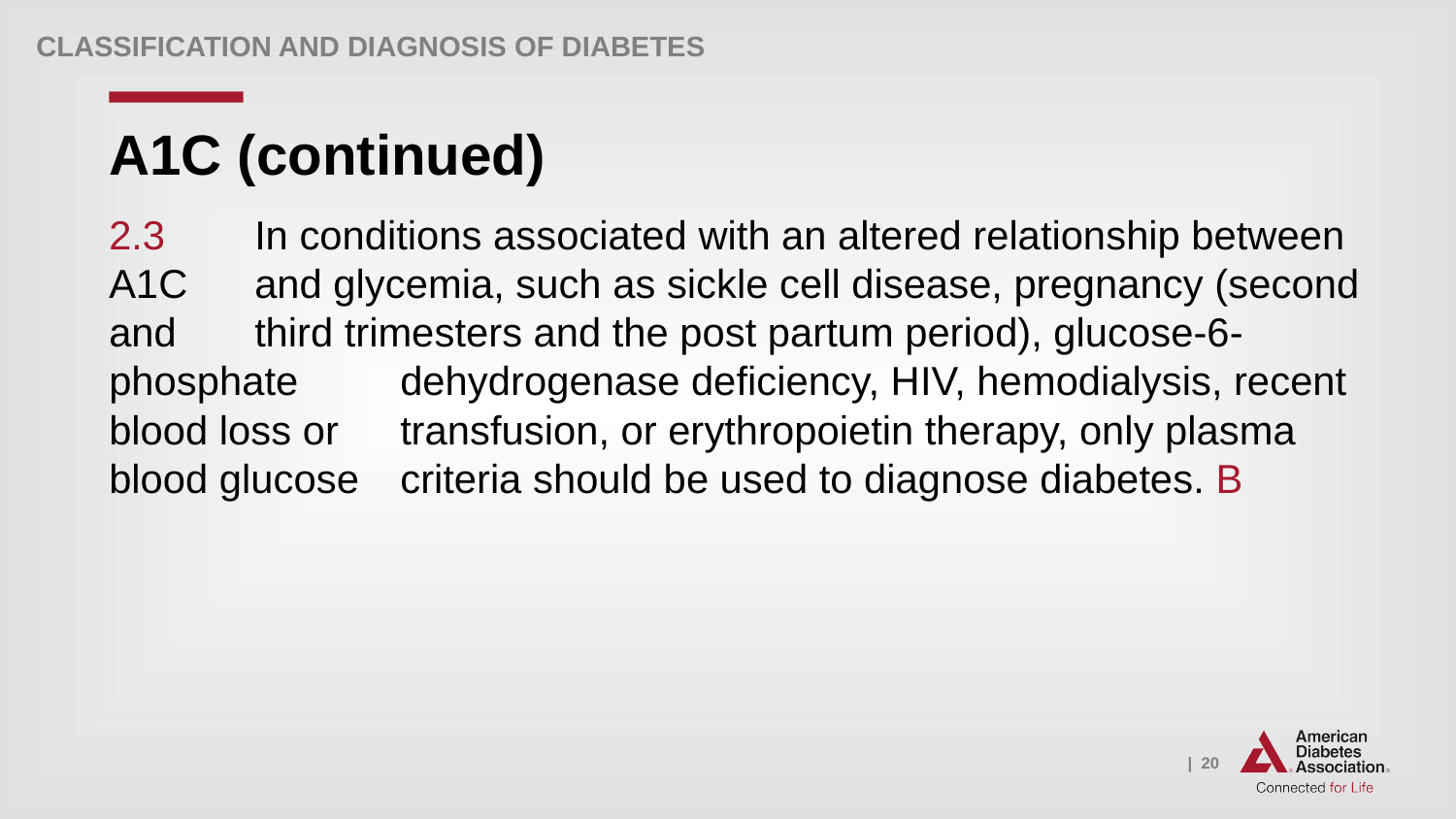

Classification and Diagnosis of Diabetes
# A1C (continued)
2.3 	In conditions associated with an altered relationship between A1C 	and glycemia, such as sickle cell disease, pregnancy (second and 	third trimesters and the post partum period), glucose-6-phosphate 	dehydrogenase deficiency, HIV, hemodialysis, recent blood loss or 	transfusion, or erythropoietin therapy, only plasma blood glucose 	criteria should be used to diagnose diabetes. B